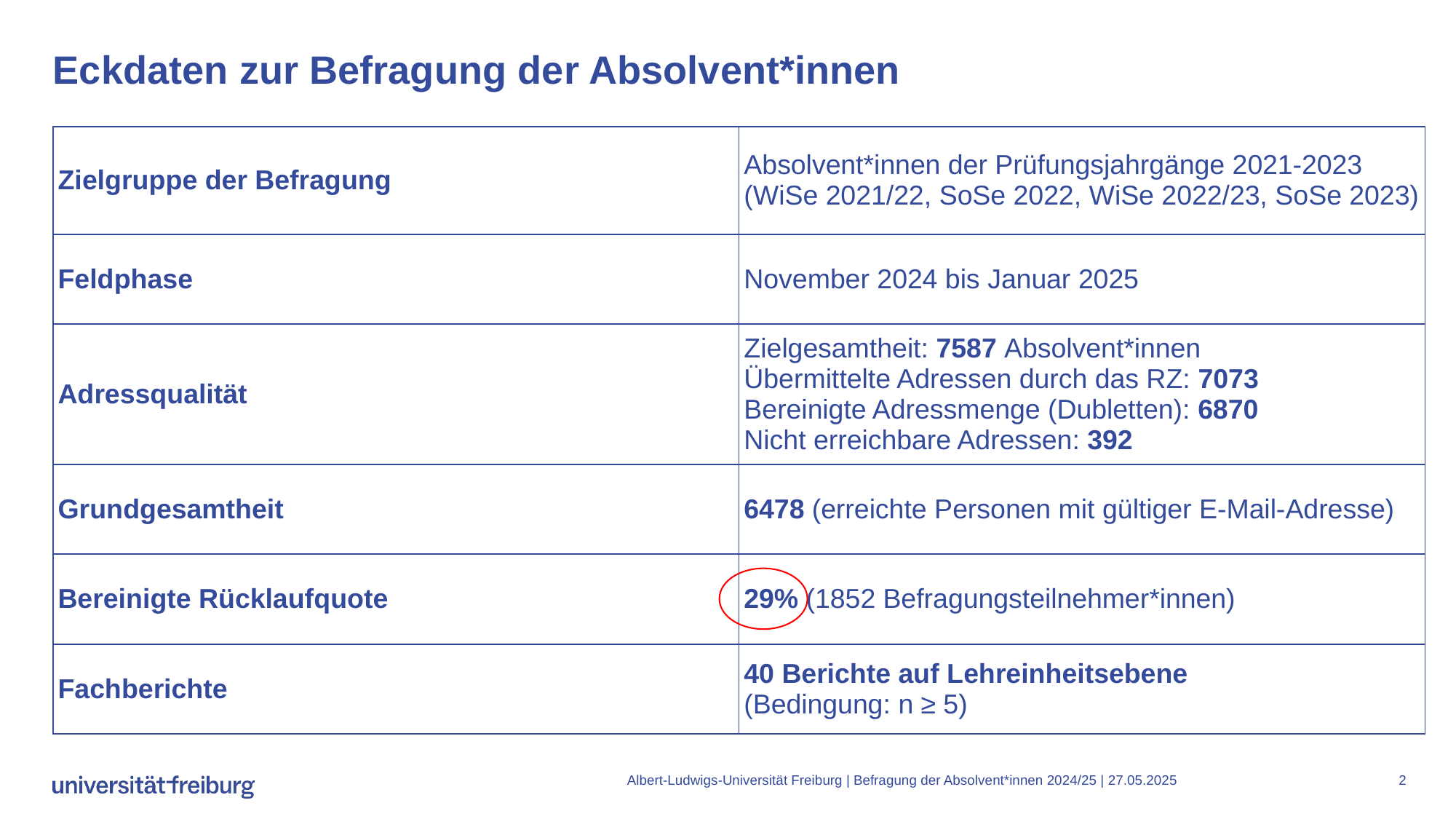

# Eckdaten zur Befragung der Absolvent*innen
| Zielgruppe der Befragung | Absolvent\*innen der Prüfungsjahrgänge 2021-2023 (WiSe 2021/22, SoSe 2022, WiSe 2022/23, SoSe 2023) |
| --- | --- |
| Feldphase | November 2024 bis Januar 2025 |
| Adressqualität | Zielgesamtheit: 7587 Absolvent\*innen Übermittelte Adressen durch das RZ: 7073 Bereinigte Adressmenge (Dubletten): 6870 Nicht erreichbare Adressen: 392 |
| Grundgesamtheit | 6478 (erreichte Personen mit gültiger E-Mail-Adresse) |
| Bereinigte Rücklaufquote | 29% (1852 Befragungsteilnehmer\*innen) |
| Fachberichte | 40 Berichte auf Lehreinheitsebene (Bedingung: n ≥ 5) |

Albert-Ludwigs-Universität Freiburg | Befragung der Absolvent*innen 2024/25 |
27.05.2025
2